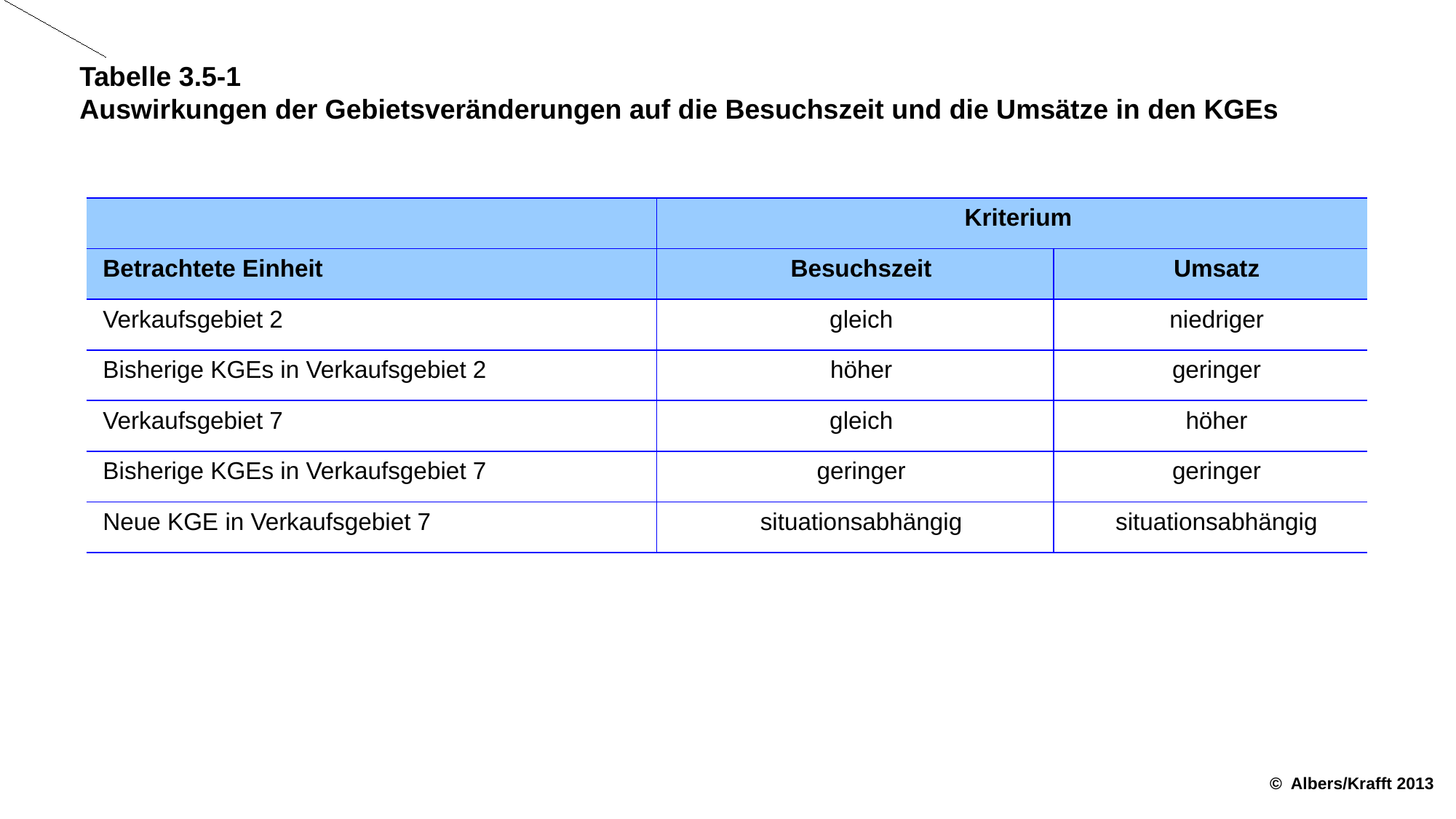

Tabelle 3.5-1
Auswirkungen der Gebietsveränderungen auf die Besuchszeit und die Umsätze in den KGEs
|  | Kriterium |  |
| --- | --- | --- |
| Betrachtete Einheit | Besuchszeit | Umsatz |
| Verkaufsgebiet 2 | gleich | niedriger |
| Bisherige KGEs in Verkaufsgebiet 2 | höher | geringer |
| Verkaufsgebiet 7 | gleich | höher |
| Bisherige KGEs in Verkaufsgebiet 7 | geringer | geringer |
| Neue KGE in Verkaufsgebiet 7 | situationsabhängig | situationsabhängig |
©  Albers/Krafft 2013